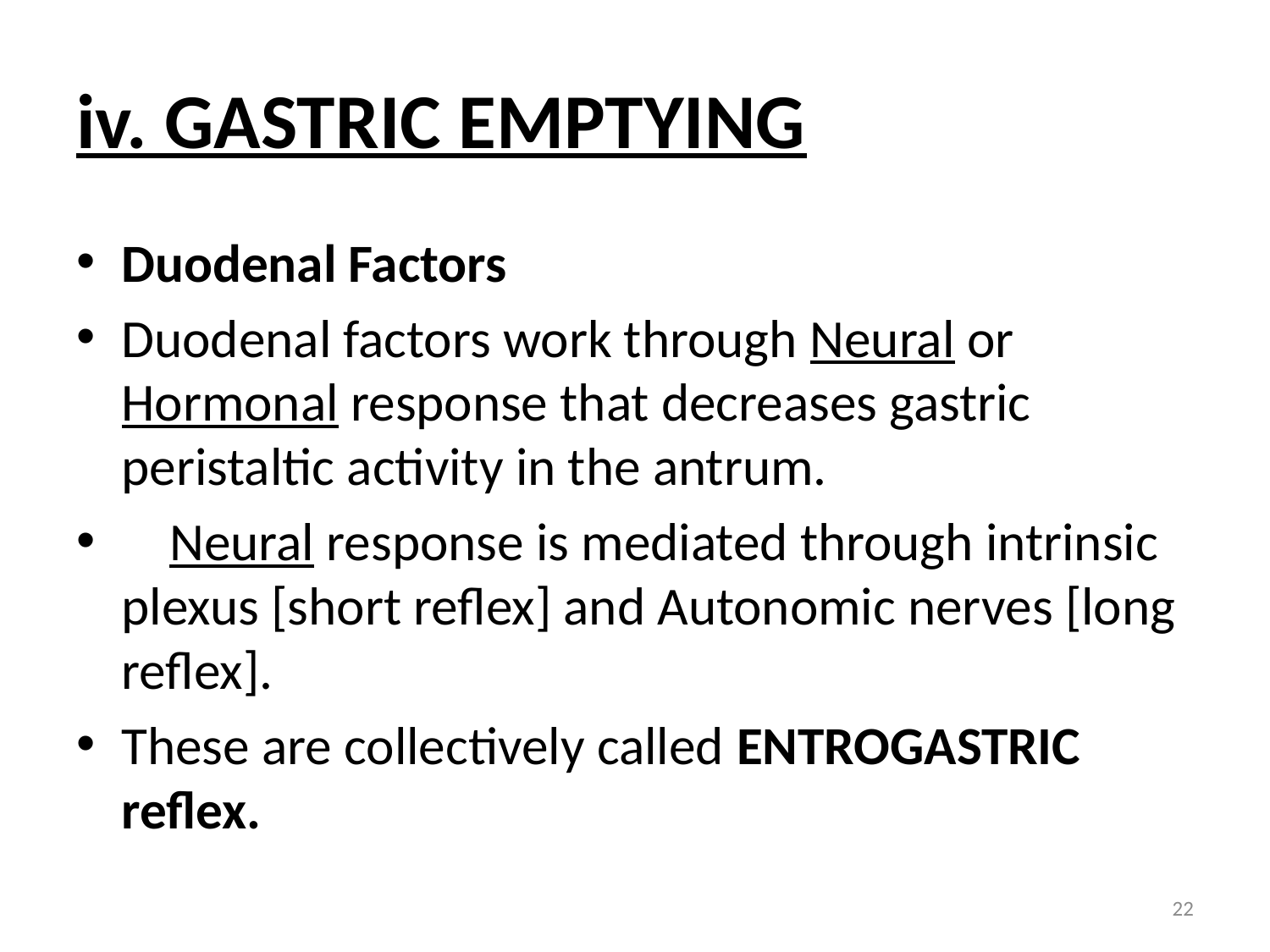

# iv. GASTRIC EMPTYING
Duodenal Factors
Duodenal factors work through Neural or Hormonal response that decreases gastric peristaltic activity in the antrum.
    Neural response is mediated through intrinsic plexus [short reflex] and Autonomic nerves [long reflex].
These are collectively called ENTROGASTRIC reflex.
22